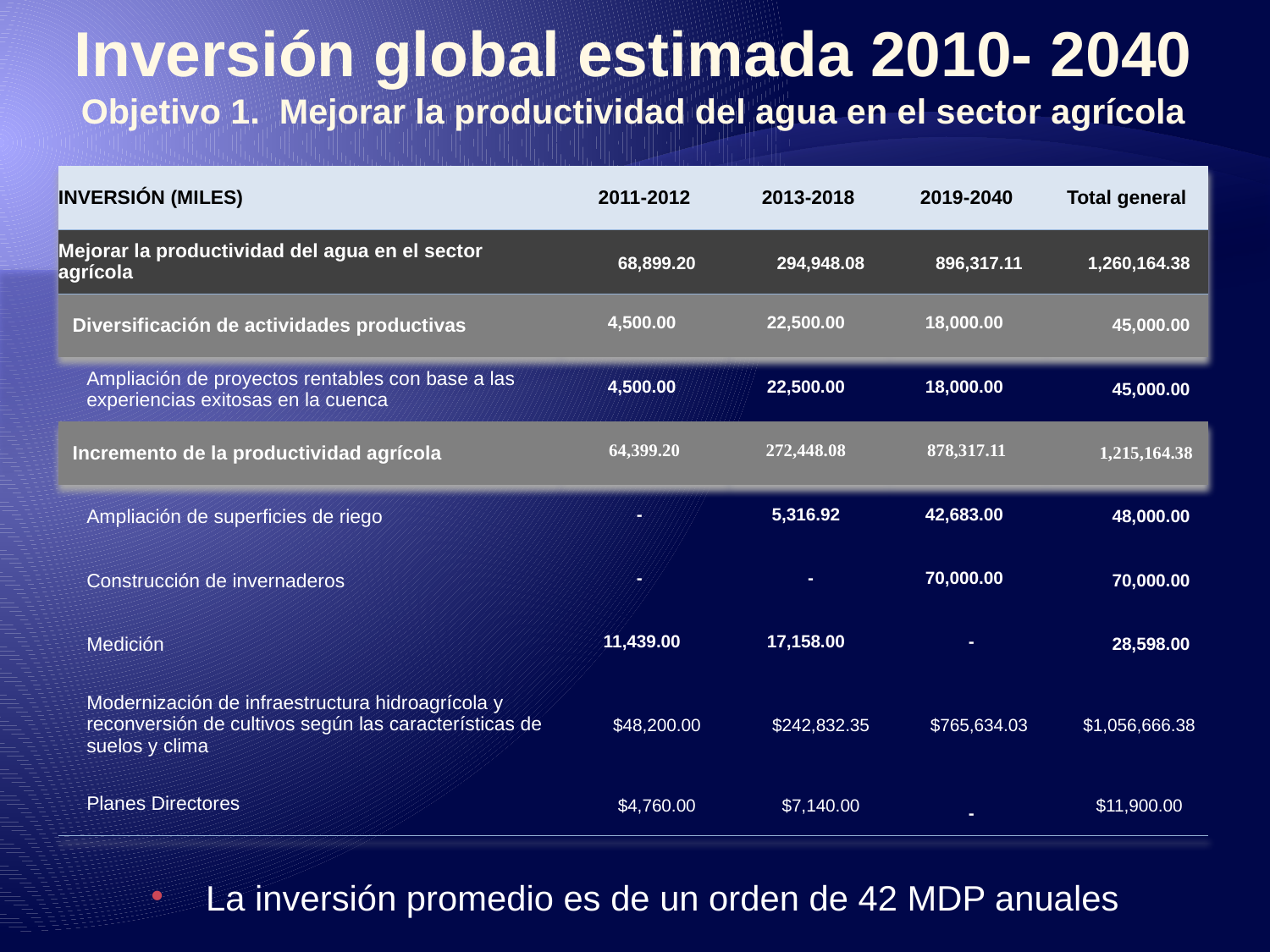

# Inversión global estimada 2010- 2040 Objetivo 1.  Mejorar la productividad del agua en el sector agrícola
| INVERSIÓN (MILES) | 2011-2012 | 2013-2018 | 2019-2040 | Total general |
| --- | --- | --- | --- | --- |
| Mejorar la productividad del agua en el sector agrícola | 68,899.20 | 294,948.08 | 896,317.11 | 1,260,164.38 |
| Diversificación de actividades productivas | 4,500.00 | 22,500.00 | 18,000.00 | 45,000.00 |
| Ampliación de proyectos rentables con base a las experiencias exitosas en la cuenca | 4,500.00 | 22,500.00 | 18,000.00 | 45,000.00 |
| Incremento de la productividad agrícola | 64,399.20 | 272,448.08 | 878,317.11 | 1,215,164.38 |
| Ampliación de superficies de riego | - | 5,316.92 | 42,683.00 | 48,000.00 |
| Construcción de invernaderos | - | - | 70,000.00 | 70,000.00 |
| Medición | 11,439.00 | 17,158.00 | - | 28,598.00 |
| Modernización de infraestructura hidroagrícola y reconversión de cultivos según las características de suelos y clima | $48,200.00 | $242,832.35 | $765,634.03 | $1,056,666.38 |
| Planes Directores | $4,760.00 | $7,140.00 | - | $11,900.00 |
La inversión promedio es de un orden de 42 MDP anuales